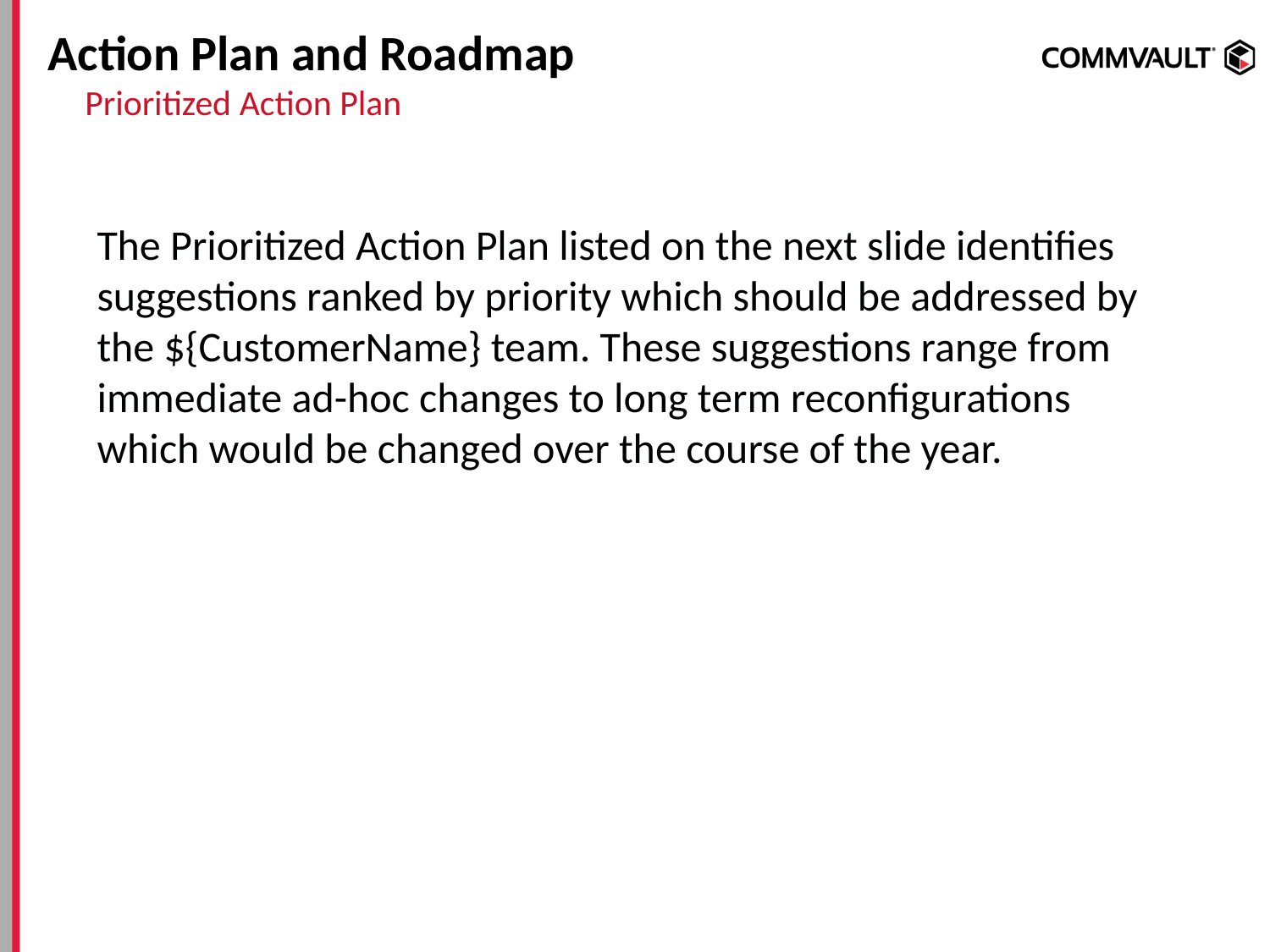

# Action Plan and Roadmap
Prioritized Action Plan
The Prioritized Action Plan listed on the next slide identifies suggestions ranked by priority which should be addressed by the ${CustomerName} team. These suggestions range from immediate ad-hoc changes to long term reconfigurations which would be changed over the course of the year.